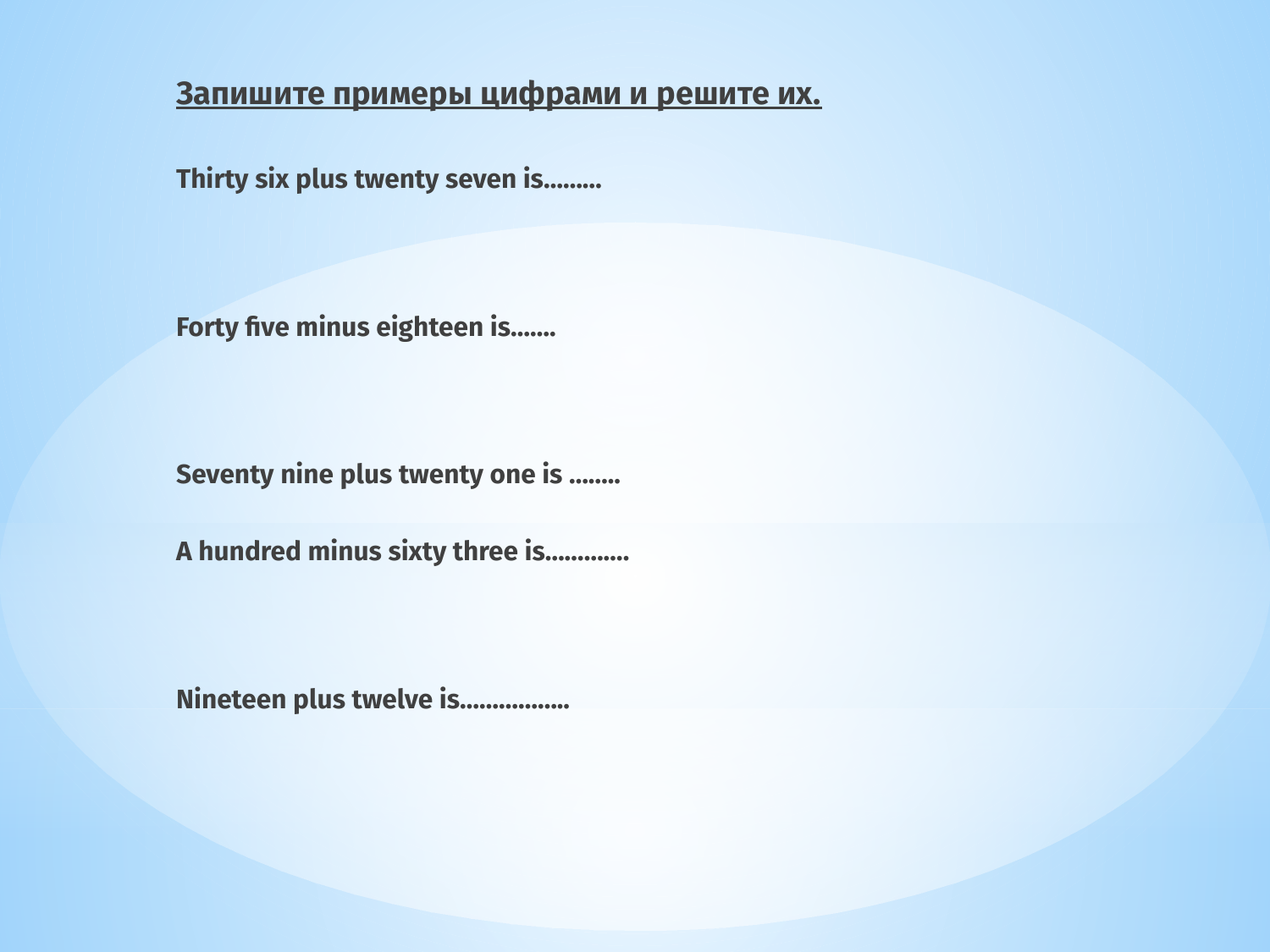

Запишите примеры цифрами и решите их.

Thirty six plus twenty seven is………

Forty five minus eighteen is…….

Seventy nine plus twenty one is ……..

A hundred minus sixty three is………….

Nineteen plus twelve is……………..

#